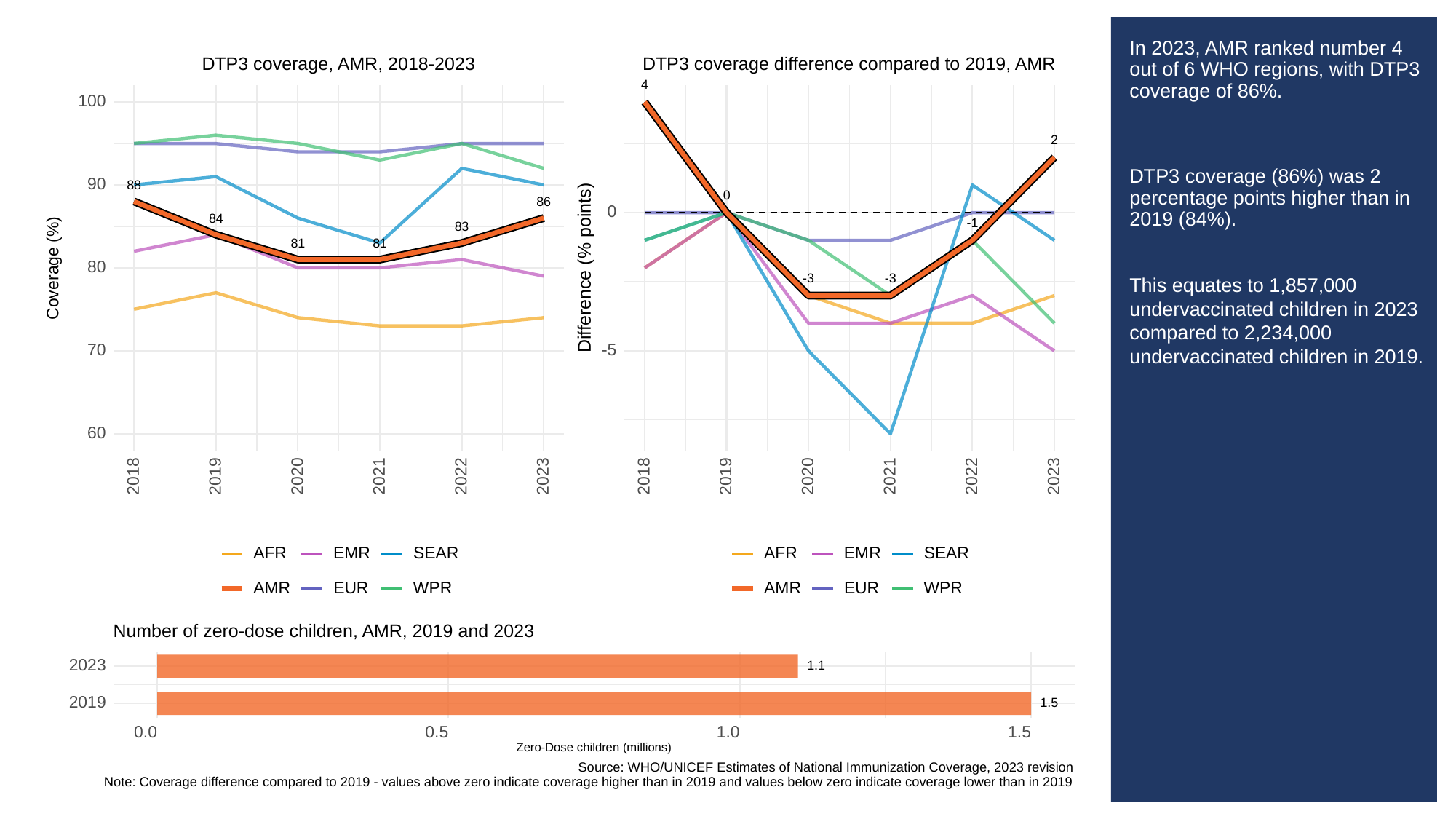

# In 2023, AMR ranked number 4 out of 6 WHO regions, with DTP3 coverage of 86%.

DTP3 coverage (86%) was 2 percentage points higher than in 2019 (84%).

This equates to 1,857,000 undervaccinated children in 2023 compared to 2,234,000 undervaccinated children in 2019.

DTP3 coverage difference compared to 2019, AMR
DTP3 coverage, AMR, 2018-2023
4

100

2

90
88

0
86

0

84
-1
83

81
81
Difference (% points)
Coverage (%)
80

-3
-3

70
-5

60

2023
2023
2018
2019
2020
2021
2022
2018
2019
2020
2021
2022
SEAR
SEAR
AFR
EMR
AFR
EMR

EUR
EUR
AMR
WPR
AMR
WPR

Number of zero-dose children, AMR, 2019 and 2023

2023
1.1

2019
1.5

0.0
0.5
1.0
1.5
Zero-Dose children (millions)
Source: WHO/UNICEF Estimates of National Immunization Coverage, 2023 revision
Note: Coverage difference compared to 2019 - values above zero indicate coverage higher than in 2019 and values below zero indicate coverage lower than in 2019